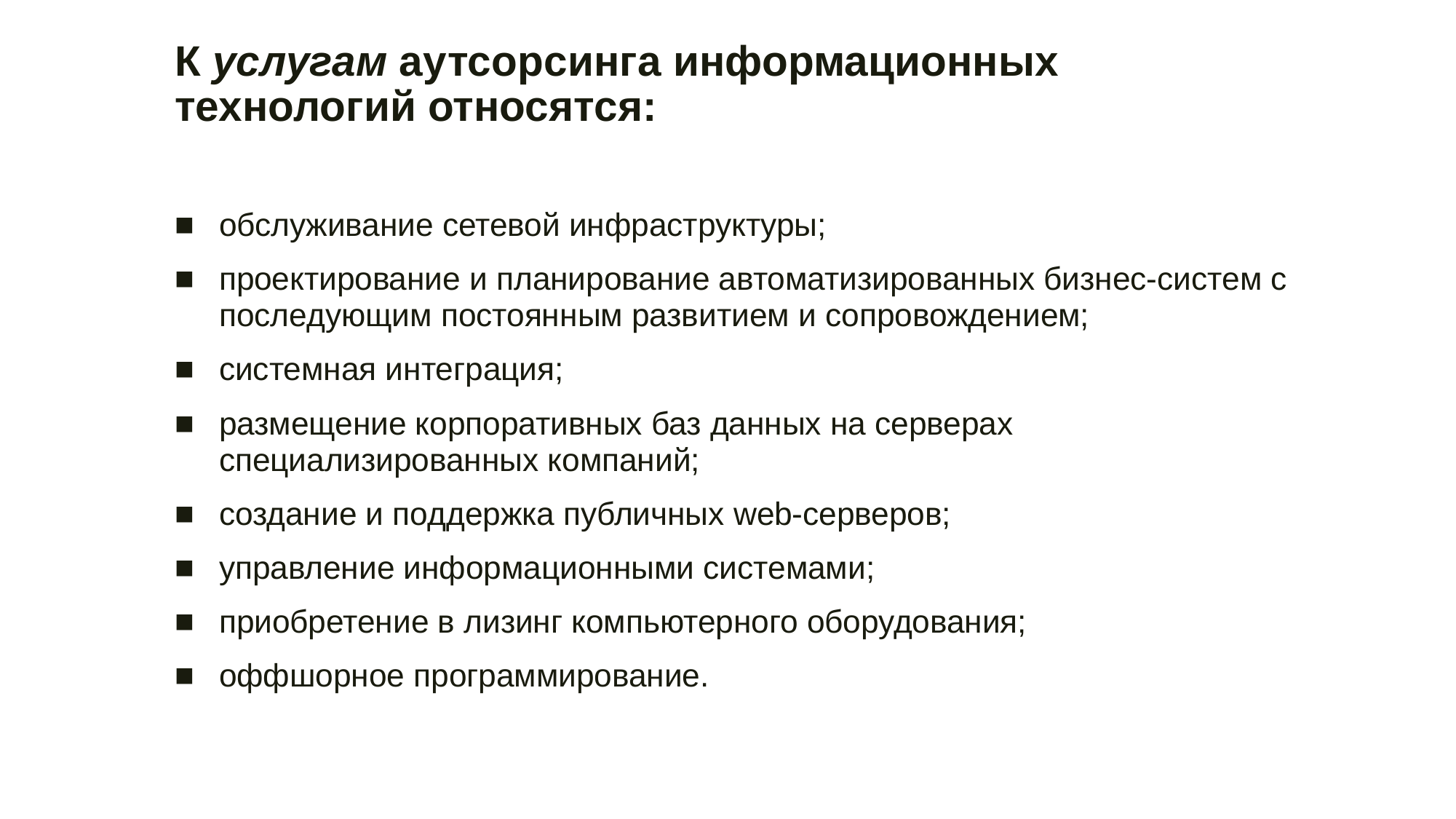

# К услугам аутсорсинга информационных технологий относятся:
обслуживание сетевой инфраструктуры;
проектирование и планирование автоматизированных бизнес-систем с последующим постоянным развитием и сопровождением;
системная интеграция;
размещение корпоративных баз данных на серверах специализированных компаний;
создание и поддержка публичных web-серверов;
управление информационными системами;
приобретение в лизинг компьютерного оборудования;
оффшорное программирование.